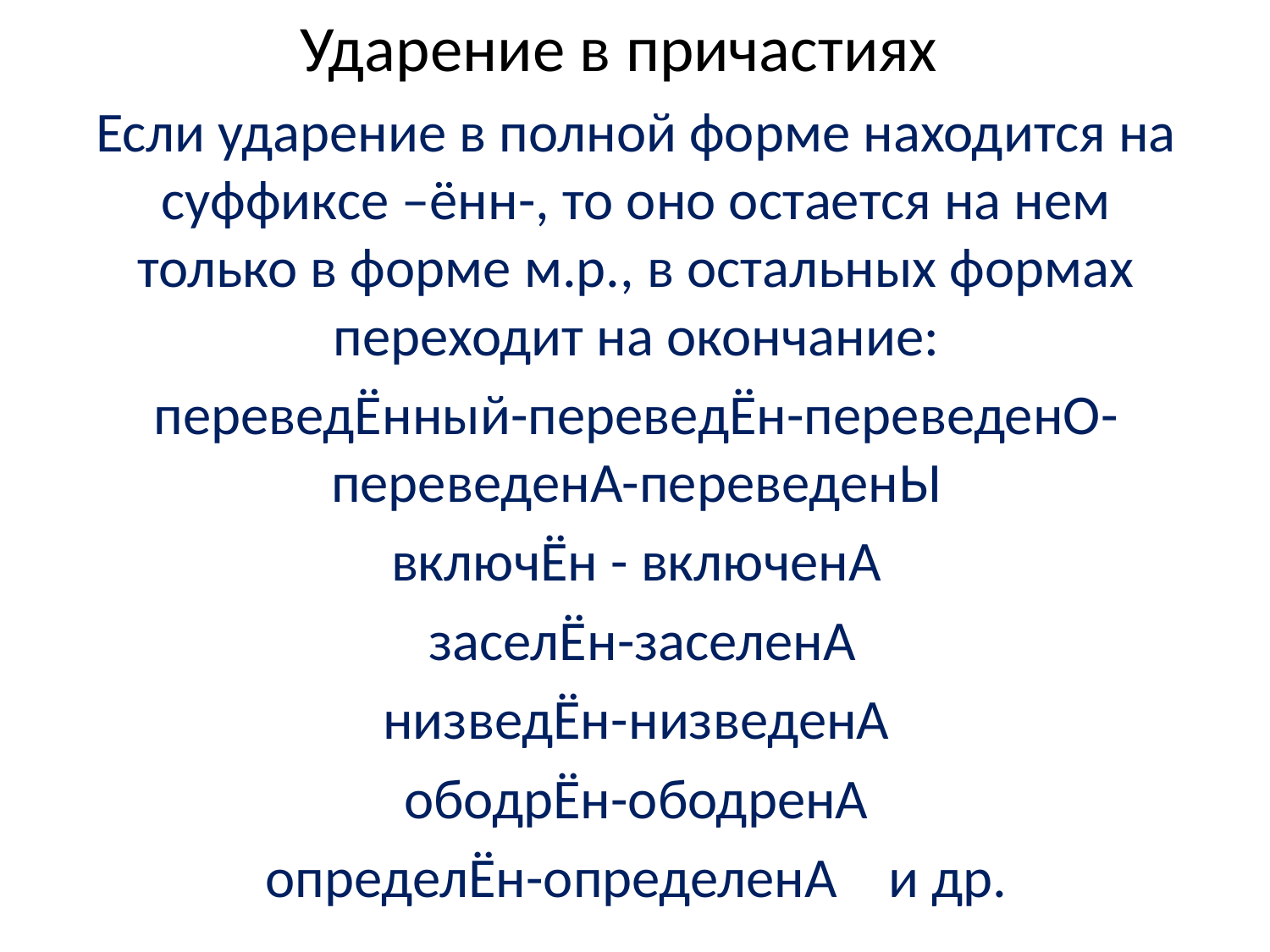

# Ударение в причастиях
Если ударение в полной форме находится на суффиксе –ённ-, то оно остается на нем только в форме м.р., в остальных формах переходит на окончание:
переведЁнный-переведЁн-переведенО-переведенА-переведенЫ
включЁн - включенА
 заселЁн-заселенА
низведЁн-низведенА
ободрЁн-ободренА
определЁн-определенА    и др.